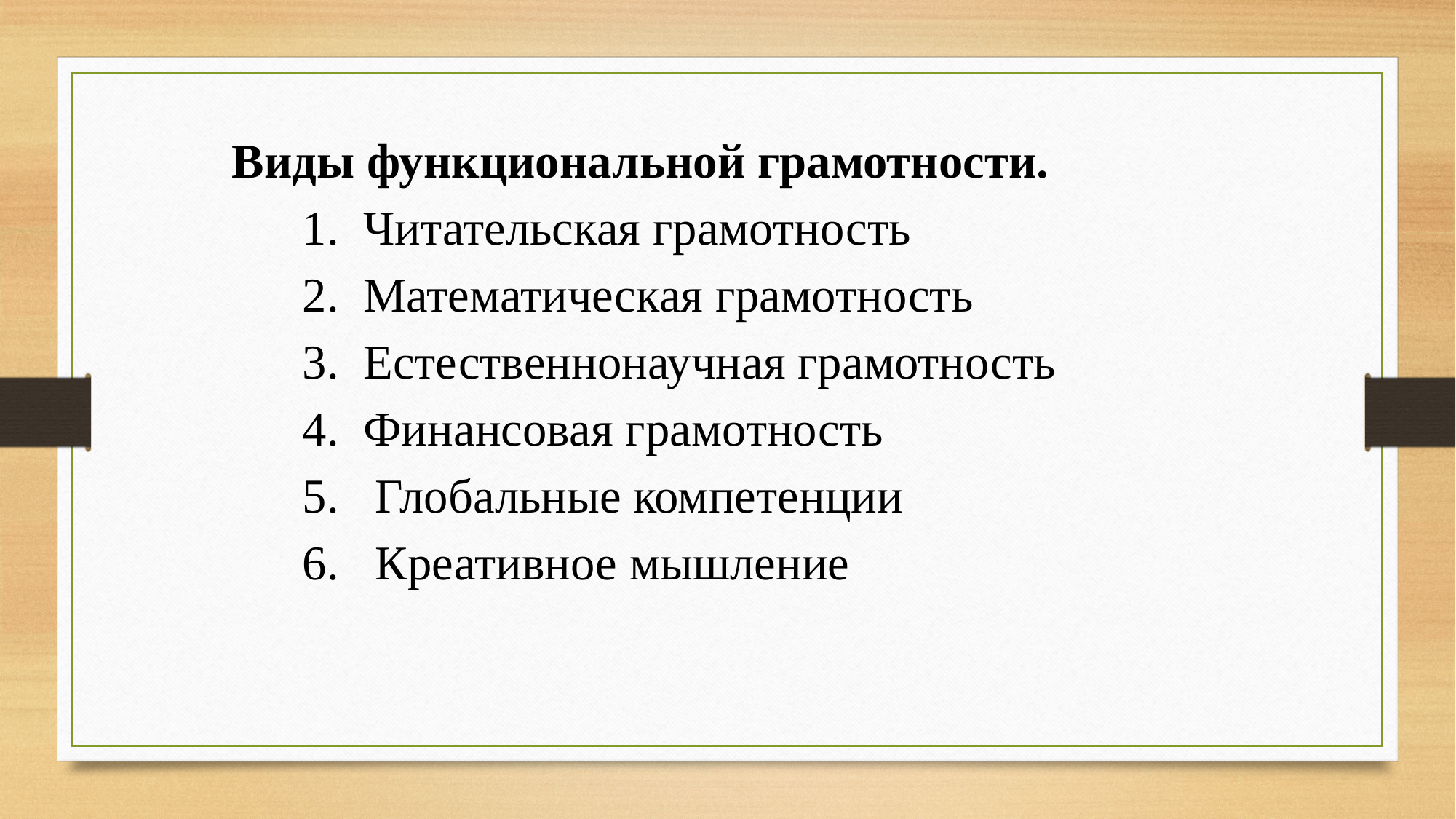

Виды функциональной грамотности.
1.  Читательская грамотность
2.  Математическая грамотность
3.  Естественнонаучная грамотность
4.  Финансовая грамотность
5.   Глобальные компетенции
6.   Креативное мышление